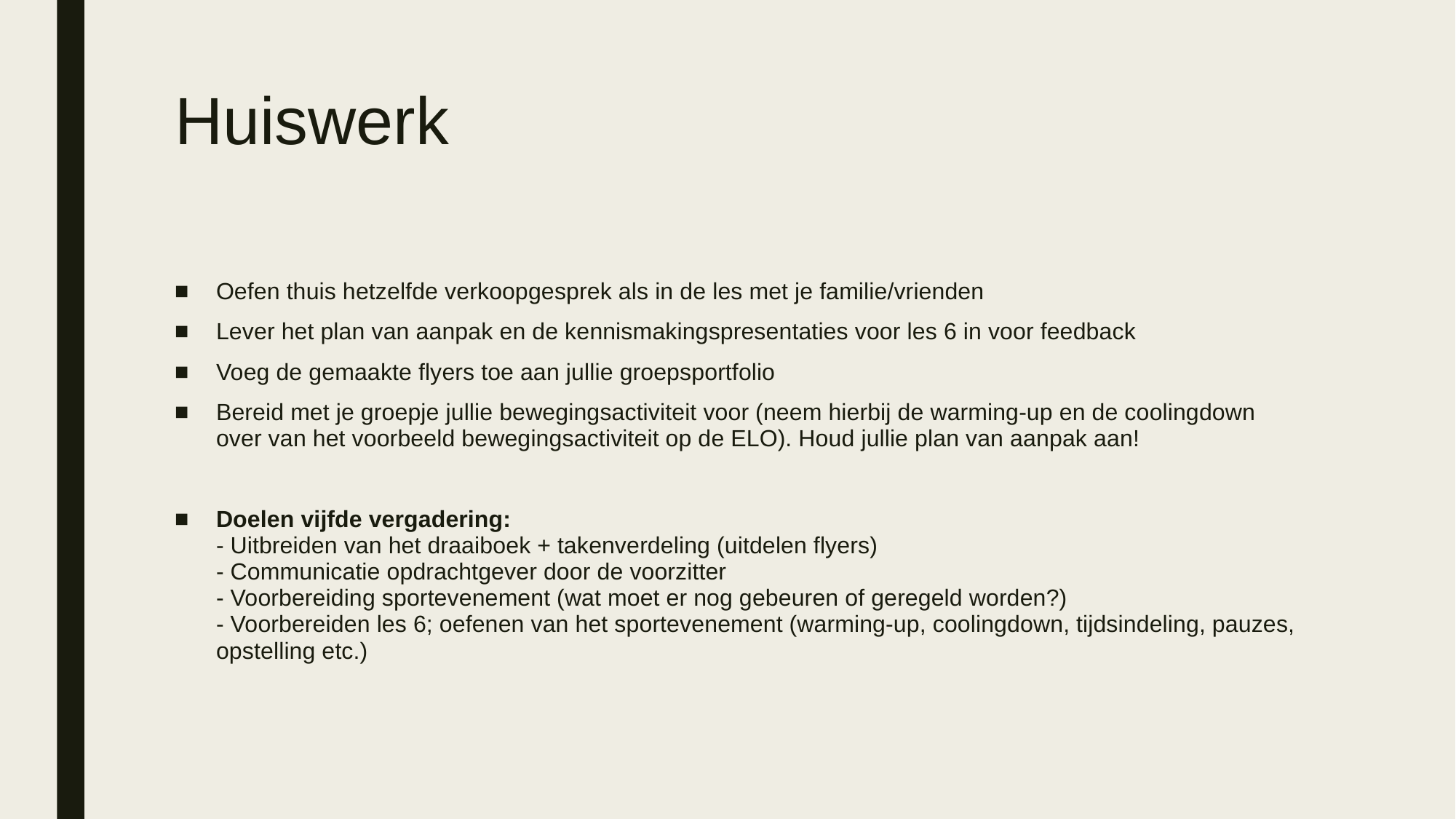

# Huiswerk
Oefen thuis hetzelfde verkoopgesprek als in de les met je familie/vrienden
Lever het plan van aanpak en de kennismakingspresentaties voor les 6 in voor feedback
Voeg de gemaakte flyers toe aan jullie groepsportfolio
Bereid met je groepje jullie bewegingsactiviteit voor (neem hierbij de warming-up en de coolingdown over van het voorbeeld bewegingsactiviteit op de ELO). Houd jullie plan van aanpak aan!

Doelen vijfde vergadering:
- Uitbreiden van het draaiboek + takenverdeling (uitdelen flyers)
- Communicatie opdrachtgever door de voorzitter
- Voorbereiding sportevenement (wat moet er nog gebeuren of geregeld worden?)
- Voorbereiden les 6; oefenen van het sportevenement (warming-up, coolingdown, tijdsindeling, pauzes, opstelling etc.)